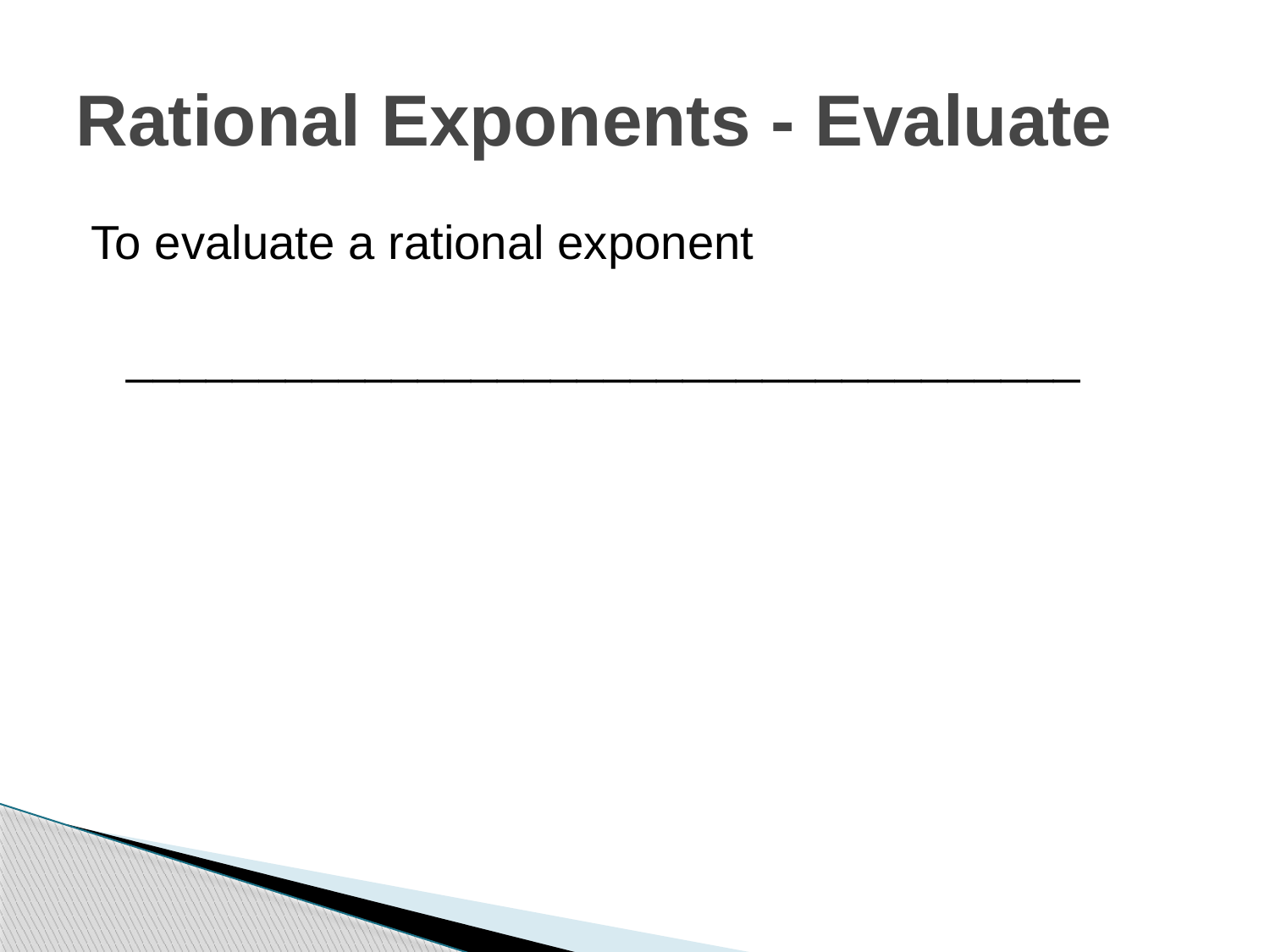

# Rational Exponents - Evaluate
To evaluate a rational exponent
____________________________________